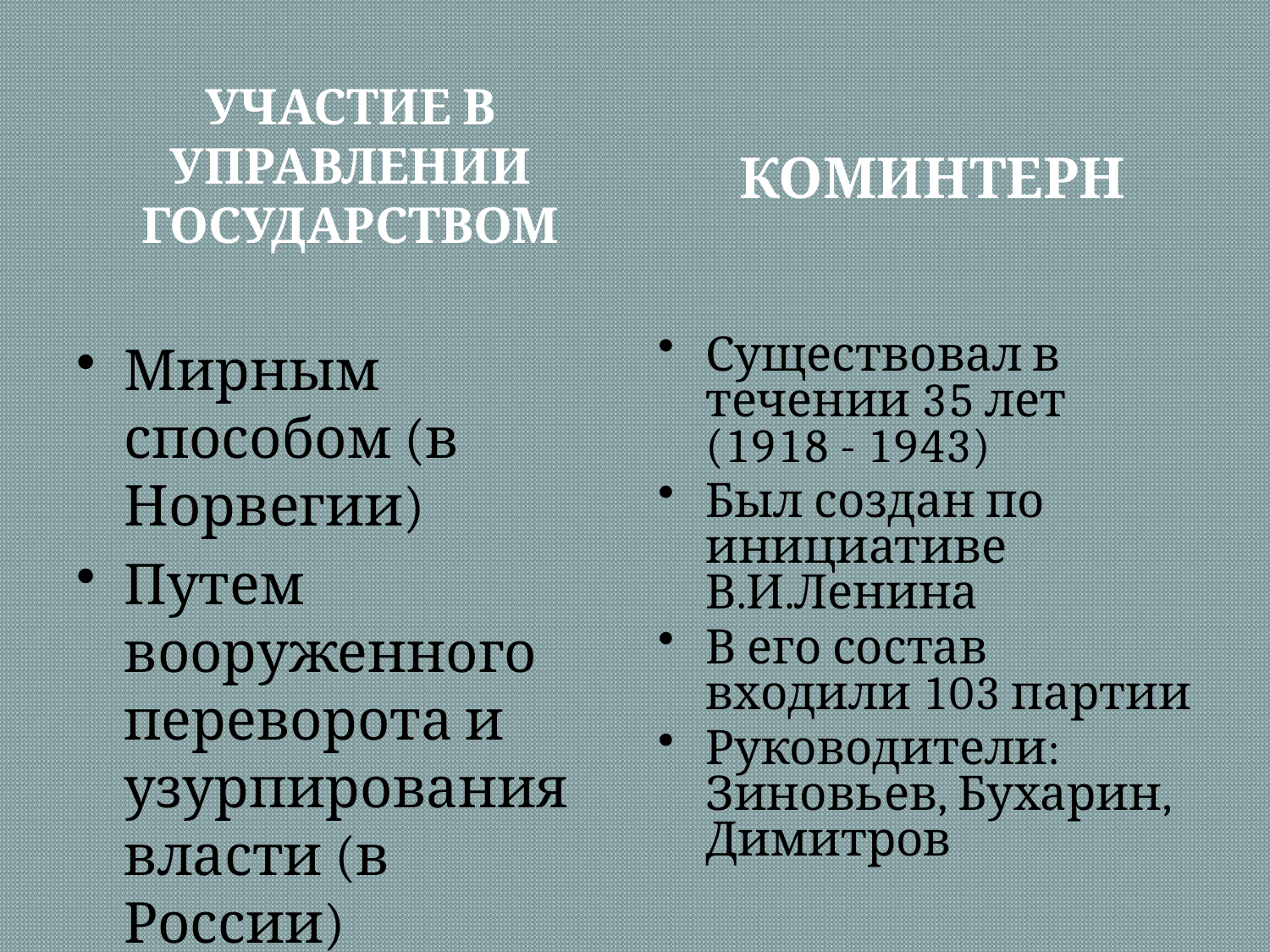

УЧАСТИЕ В УПРАВЛЕНИИ ГОСУДАРСТВОМ
КОМИНТЕРН
Мирным способом (в Норвегии)
Путем вооруженного переворота и узурпирования власти (в России)

Существовал в течении 35 лет (1918 - 1943)
Был создан по инициативе В.И.Ленина
В его состав входили 103 партии
Руководители: Зиновьев, Бухарин, Димитров